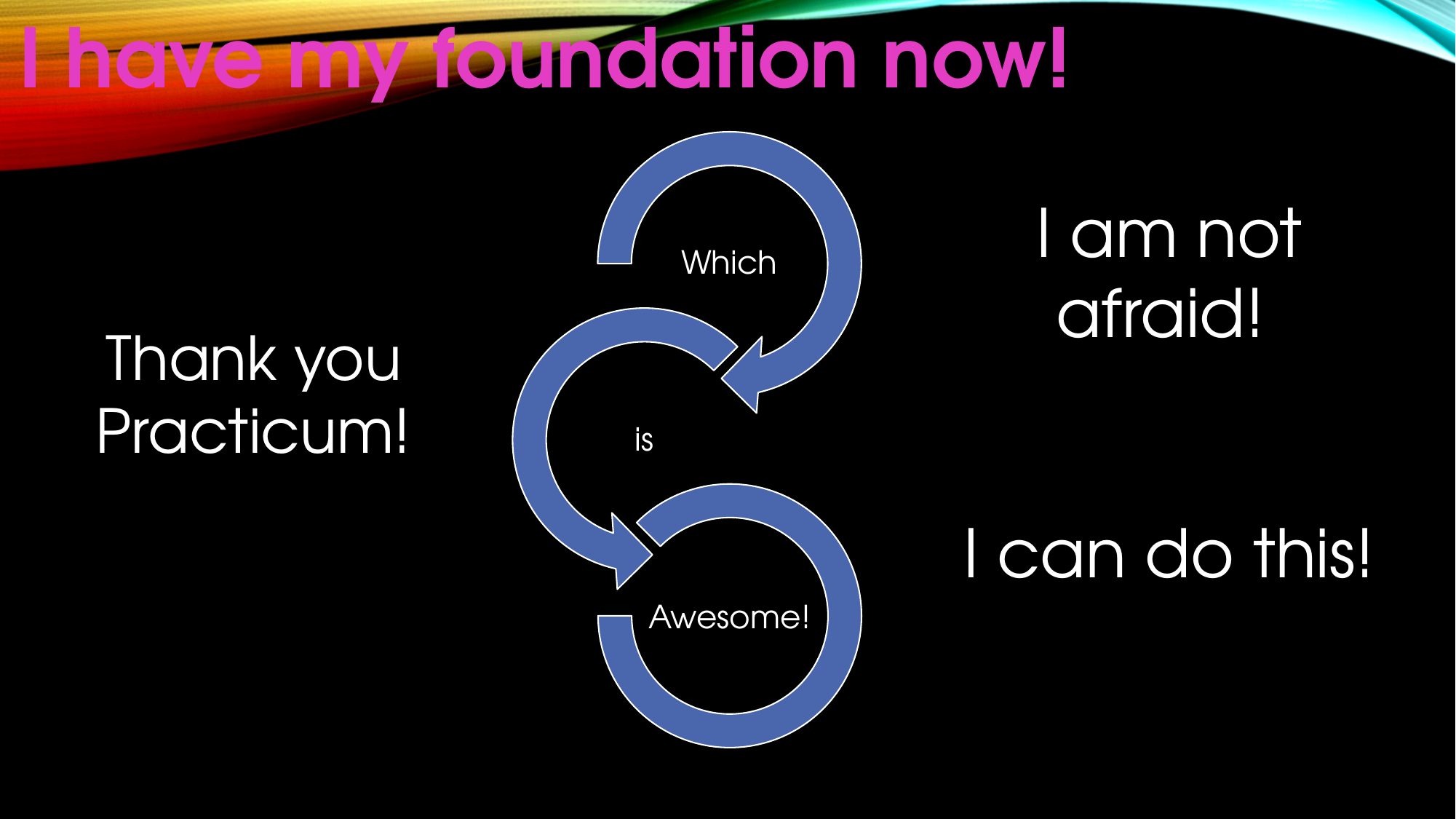

I have my foundation now!
Which
is
Awesome!
I am not afraid!

I can do this!
Thank you Practicum!